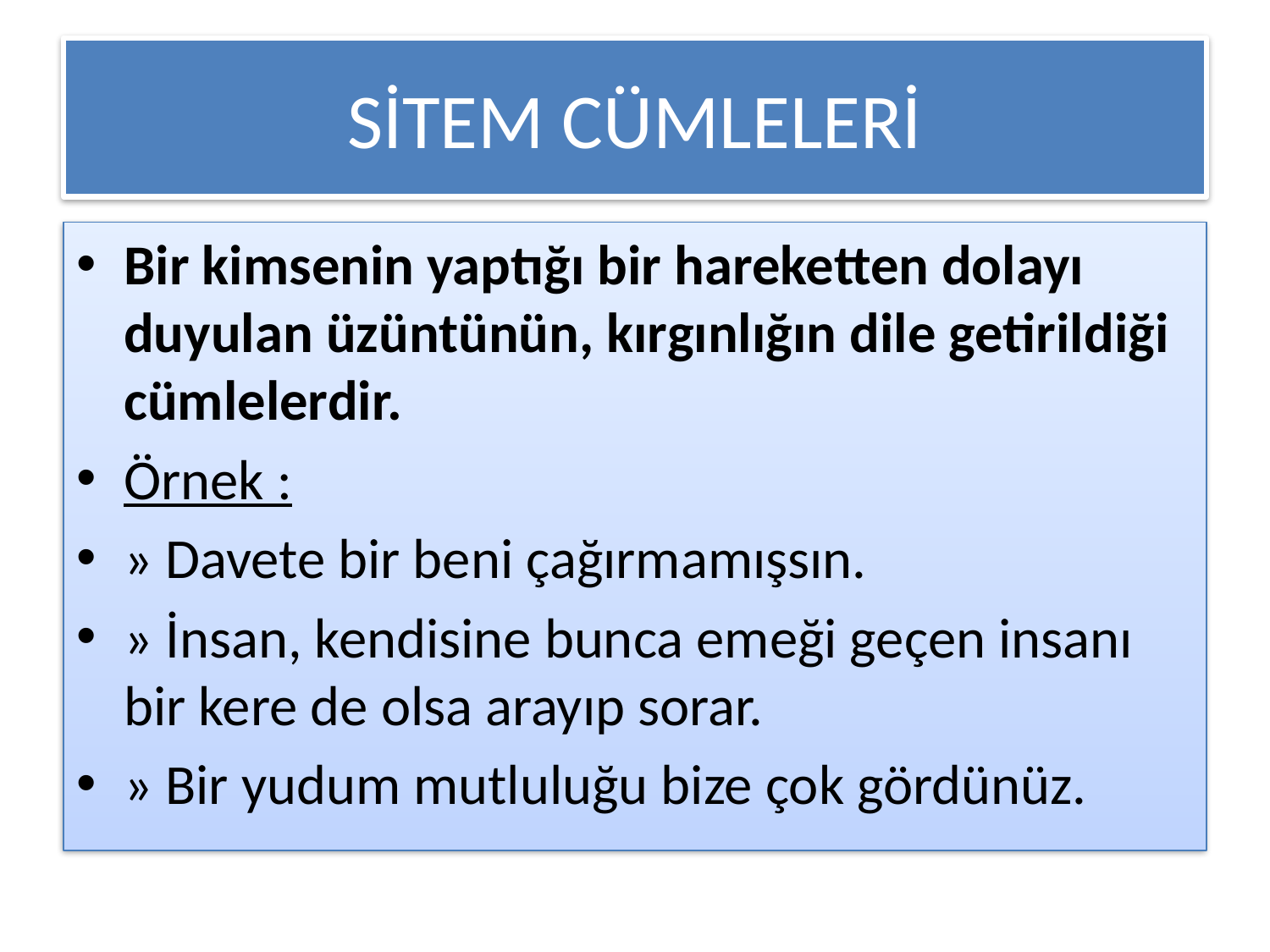

# SİTEM CÜMLELERİ
Bir kimsenin yaptığı bir hareketten dolayı duyulan üzüntünün, kırgınlığın dile getirildiği cümlelerdir.
Örnek :
» Davete bir beni çağırmamışsın.
» İnsan, kendisine bunca emeği geçen insanı bir kere de olsa arayıp sorar.
» Bir yudum mutluluğu bize çok gördünüz.